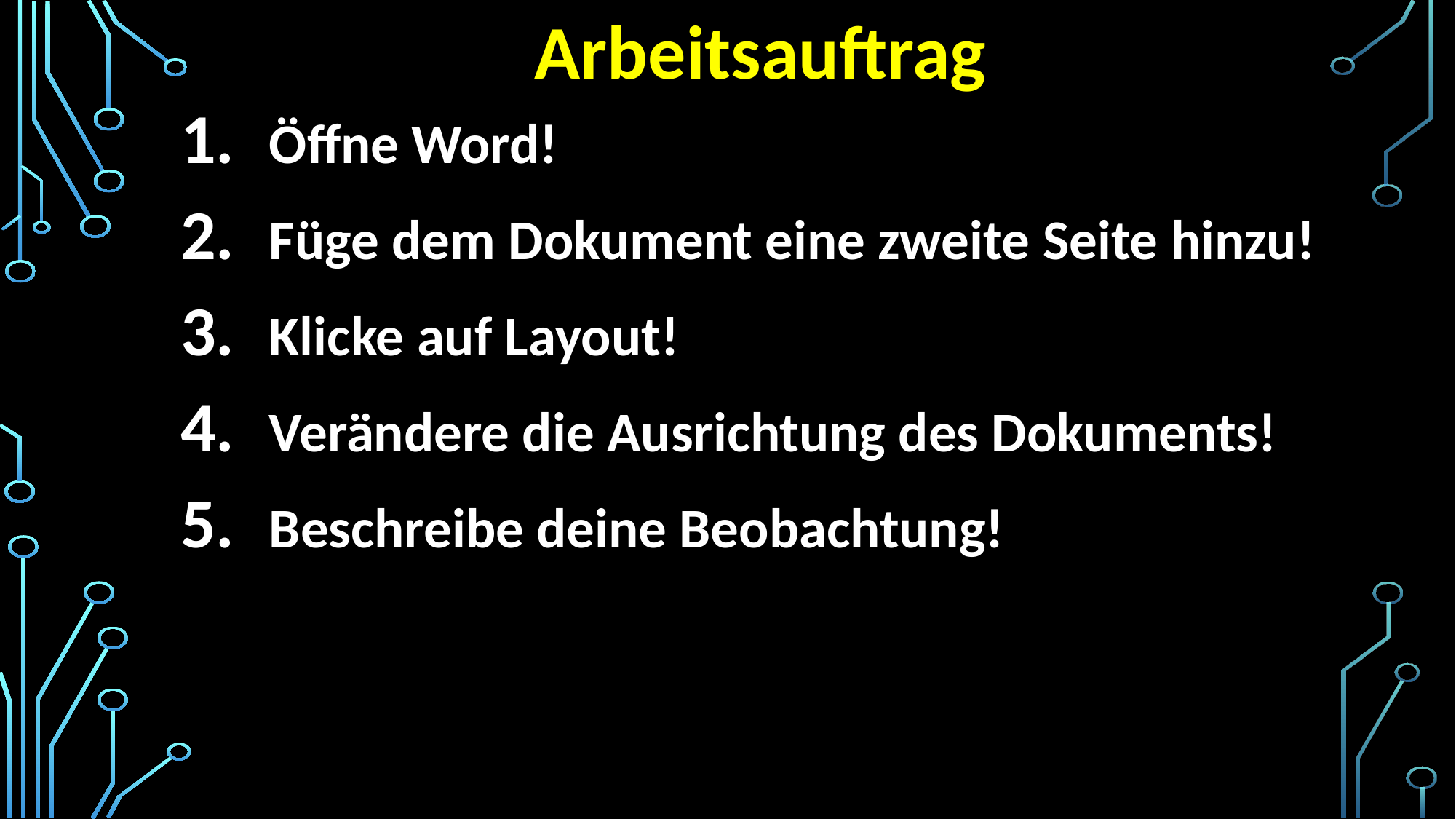

# Arbeitsauftrag
Öffne Word!
Füge dem Dokument eine zweite Seite hinzu!
Klicke auf Layout!
Verändere die Ausrichtung des Dokuments!
Beschreibe deine Beobachtung!